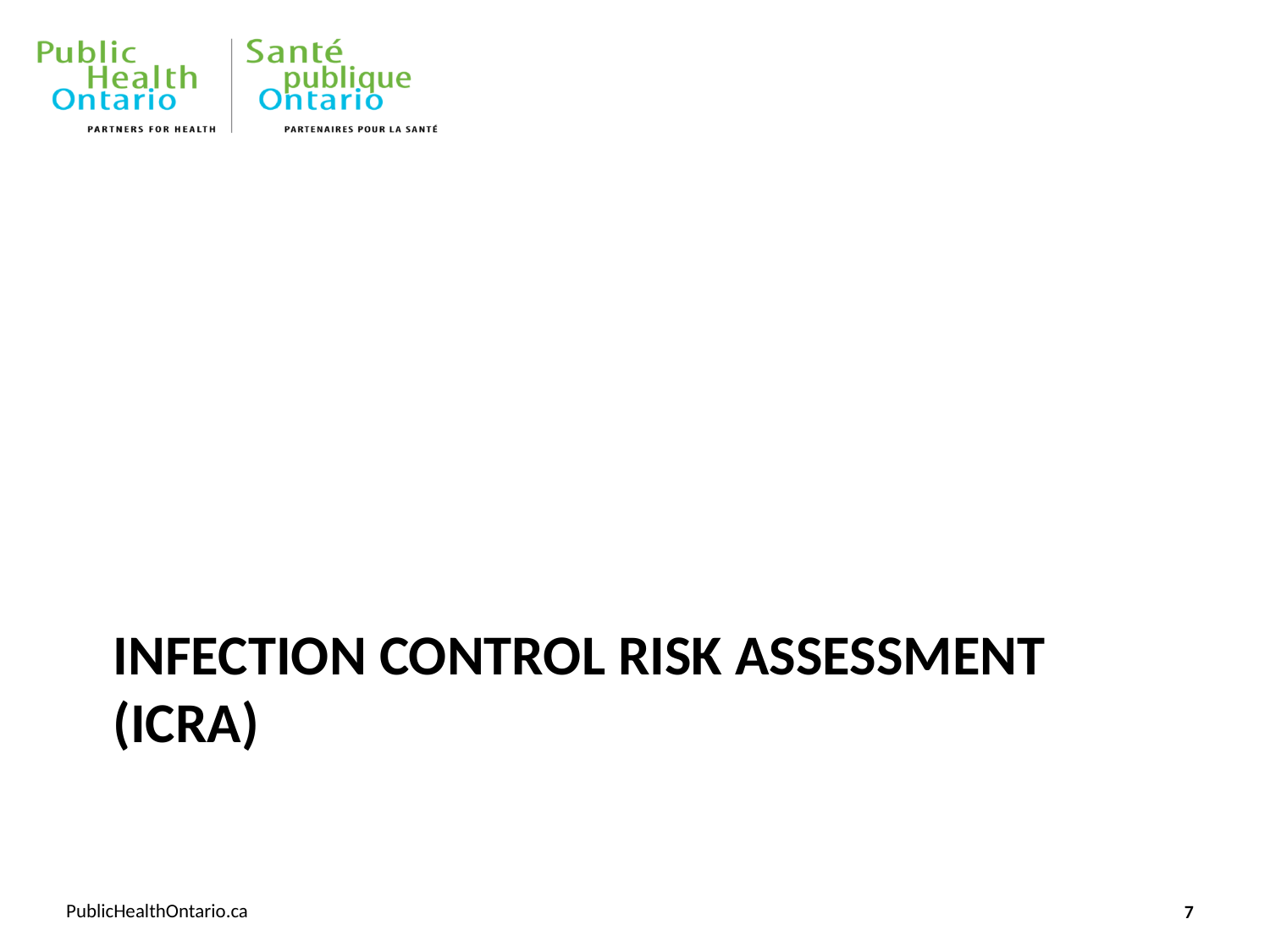

# Infection Control Risk Assessment (ICRA)
7